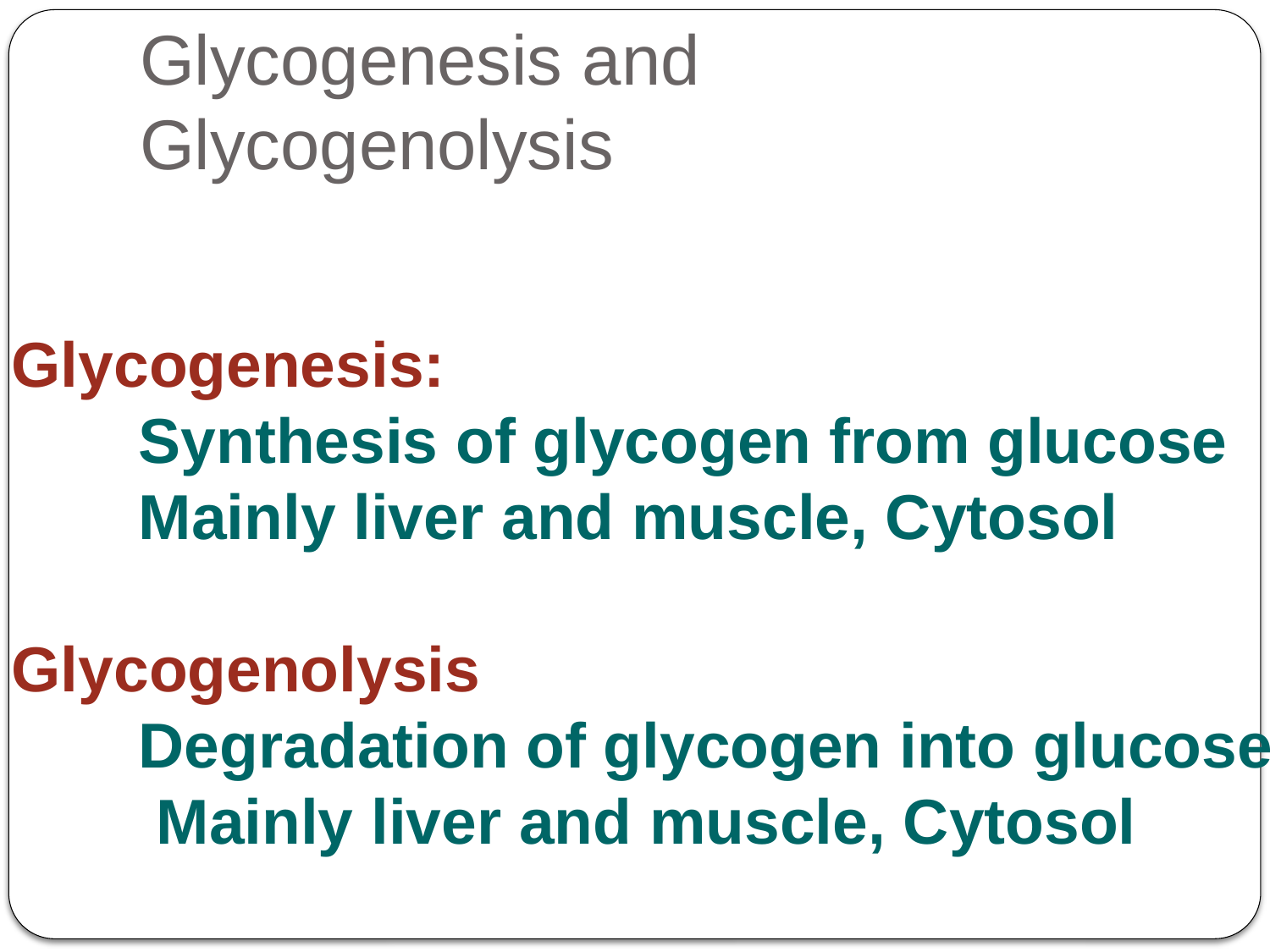

# Glycogenesis and Glycogenolysis
Glycogenesis:
	Synthesis of glycogen from glucose
	Mainly liver and muscle, Cytosol

Glycogenolysis
	Degradation of glycogen into glucose
	 Mainly liver and muscle, Cytosol